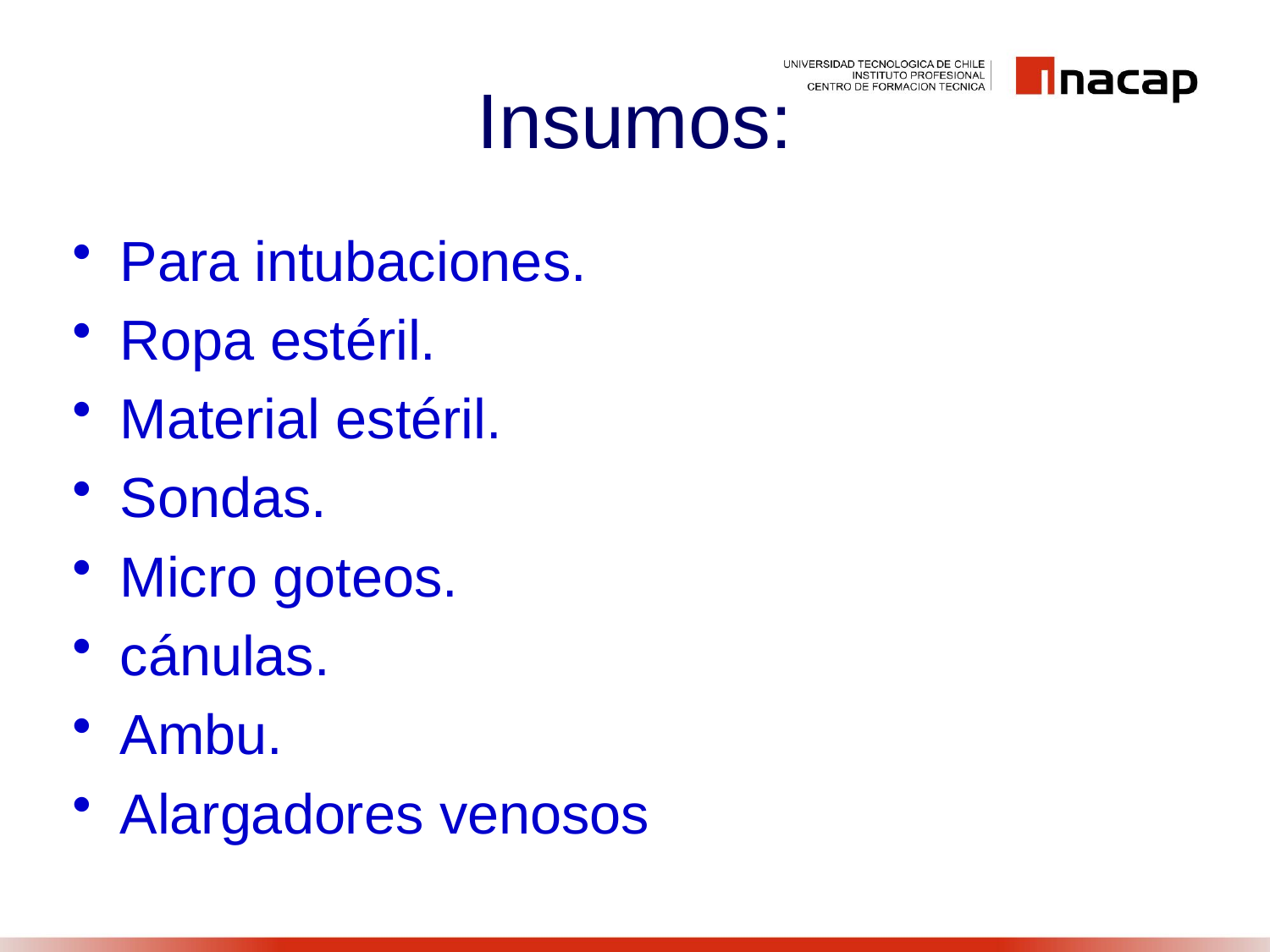

# Insumos:
Para intubaciones.
Ropa estéril.
Material estéril.
Sondas.
Micro goteos.
cánulas.
Ambu.
Alargadores venosos